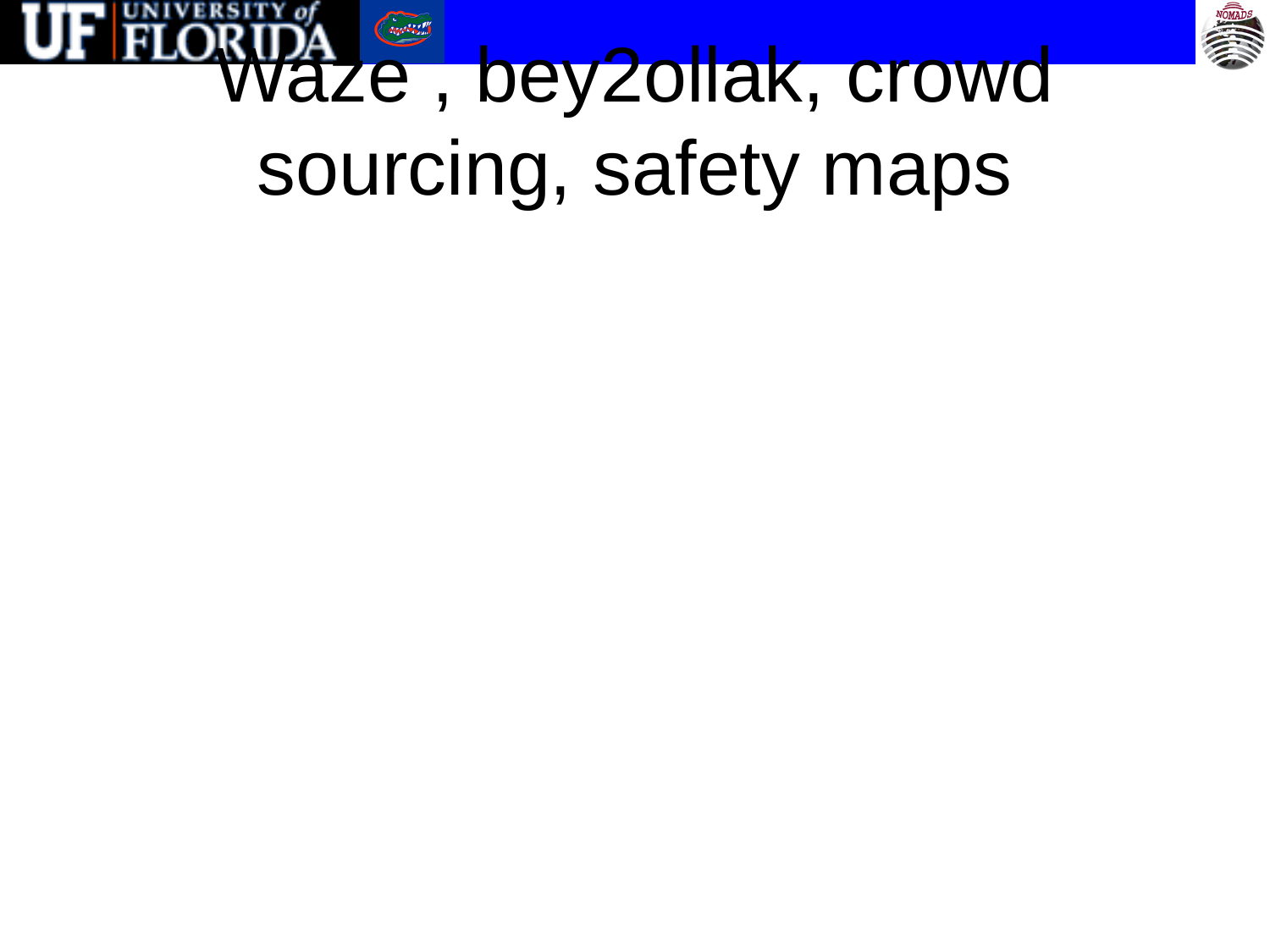

# Waze , bey2ollak, crowd sourcing, safety maps